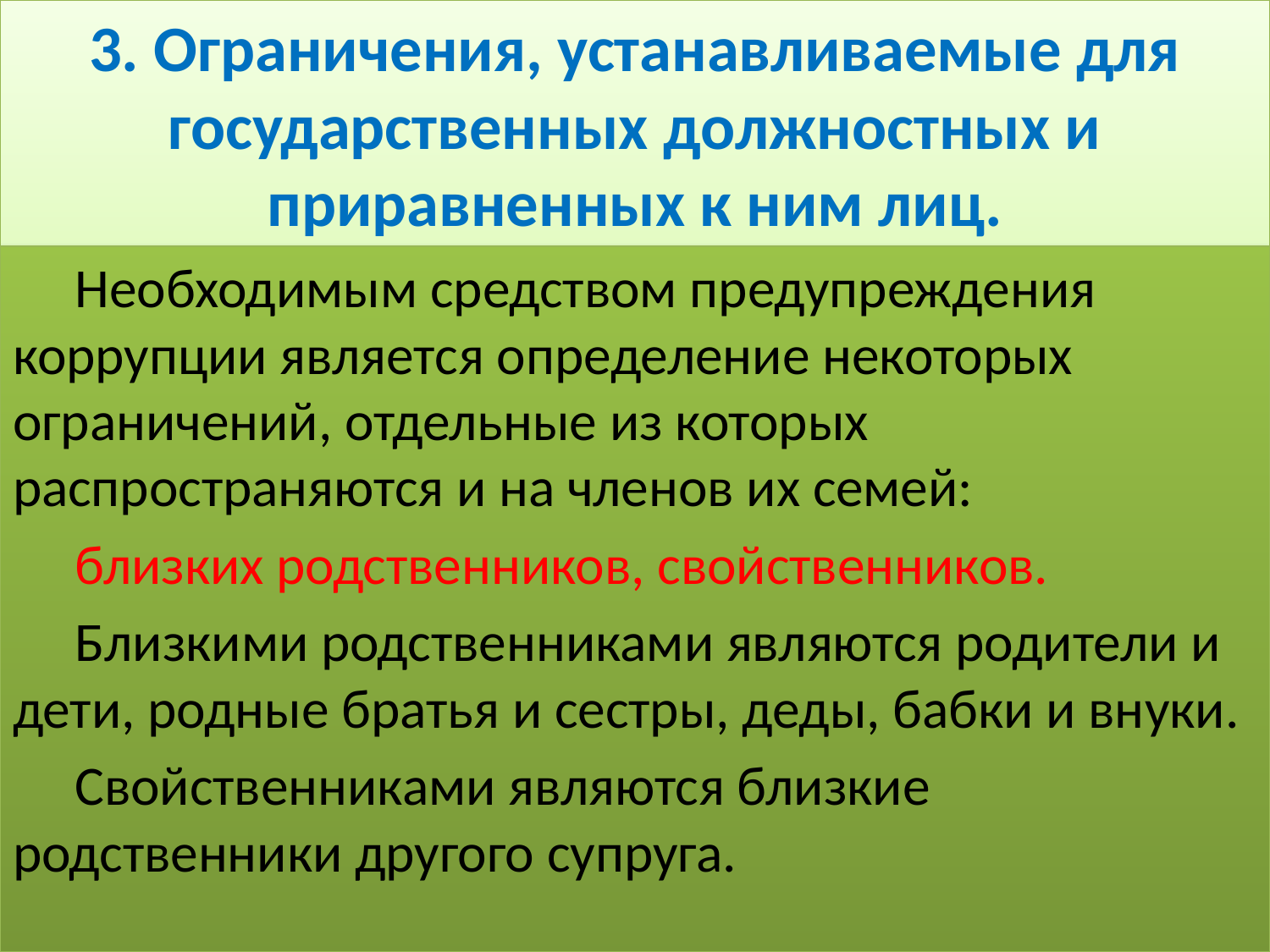

# 3. Ограничения, устанавливаемые для государственных должностных и приравненных к ним лиц.
Необходимым средством предупреждения коррупции является определение некоторых ограничений, отдельные из которых распространяются и на членов их семей:
близких родственников, свойственников.
Близкими родственниками являются родители и дети, родные братья и сестры, деды, бабки и внуки.
Свойственниками являются близкие родственники другого супруга.
26